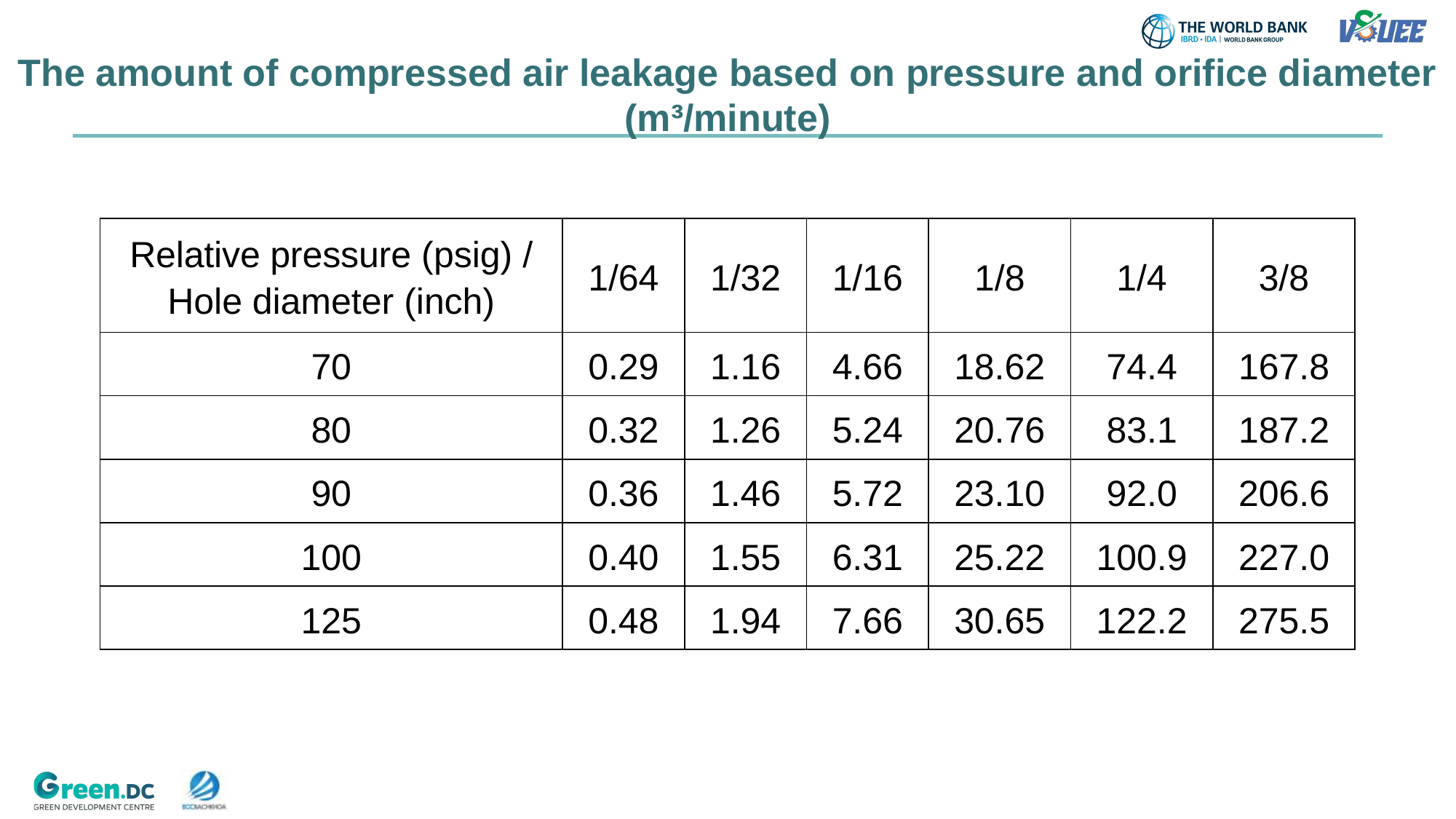

The amount of compressed air leakage based on pressure and orifice diameter (m³/minute)
| Relative pressure (psig) / Hole diameter (inch) | 1/64 | 1/32 | 1/16 | 1/8 | 1/4 | 3/8 |
| --- | --- | --- | --- | --- | --- | --- |
| 70 | 0.29 | 1.16 | 4.66 | 18.62 | 74.4 | 167.8 |
| 80 | 0.32 | 1.26 | 5.24 | 20.76 | 83.1 | 187.2 |
| 90 | 0.36 | 1.46 | 5.72 | 23.10 | 92.0 | 206.6 |
| 100 | 0.40 | 1.55 | 6.31 | 25.22 | 100.9 | 227.0 |
| 125 | 0.48 | 1.94 | 7.66 | 30.65 | 122.2 | 275.5 |